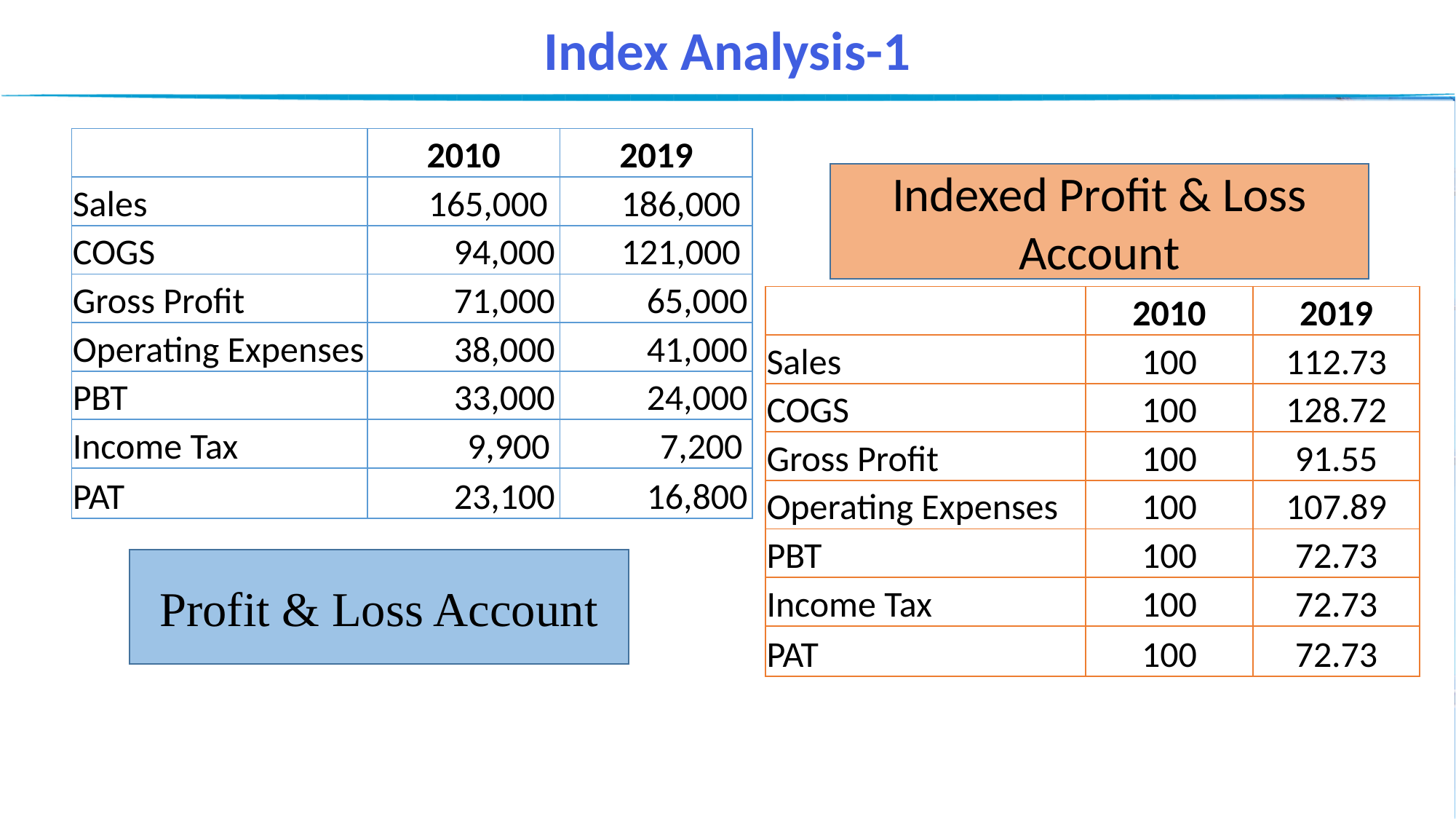

Index Analysis-1

|  | 2010 | 2019 |
| --- | --- | --- |
| Sales | 165,000 | 186,000 |
| COGS | 94,000 | 121,000 |
| Gross Profit | 71,000 | 65,000 |
| Operating Expenses | 38,000 | 41,000 |
| PBT | 33,000 | 24,000 |
| Income Tax | 9,900 | 7,200 |
| PAT | 23,100 | 16,800 |
Indexed Profit & Loss Account
|  | 2010 | 2019 |
| --- | --- | --- |
| Sales | 100 | 112.73 |
| COGS | 100 | 128.72 |
| Gross Profit | 100 | 91.55 |
| Operating Expenses | 100 | 107.89 |
| PBT | 100 | 72.73 |
| Income Tax | 100 | 72.73 |
| PAT | 100 | 72.73 |
Profit & Loss Account